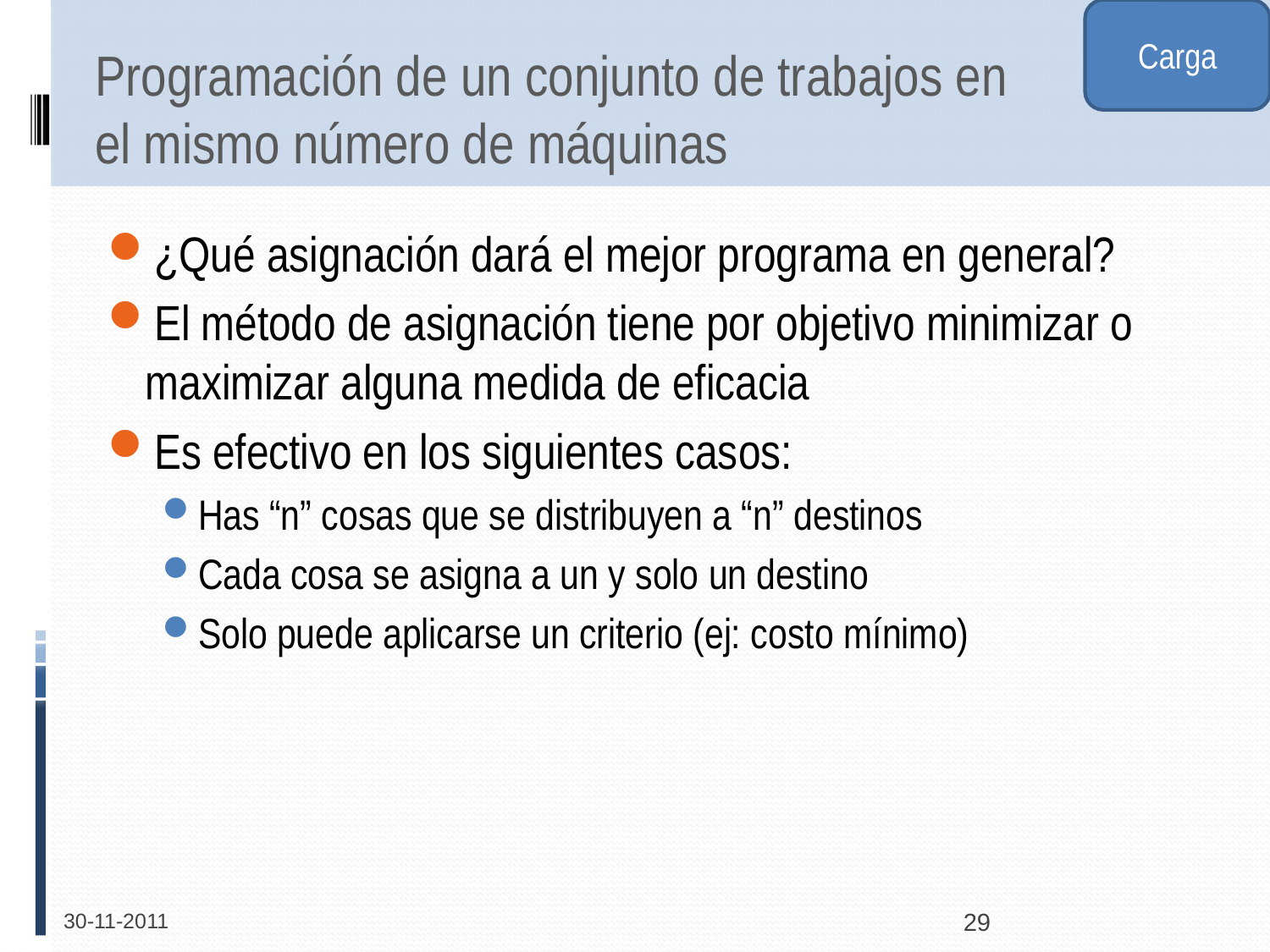

Carga
# Programación de un conjunto de trabajos en el mismo número de máquinas
¿Qué asignación dará el mejor programa en general?
El método de asignación tiene por objetivo minimizar o maximizar alguna medida de eficacia
Es efectivo en los siguientes casos:
Has “n” cosas que se distribuyen a “n” destinos
Cada cosa se asigna a un y solo un destino
Solo puede aplicarse un criterio (ej: costo mínimo)
30-11-2011
29